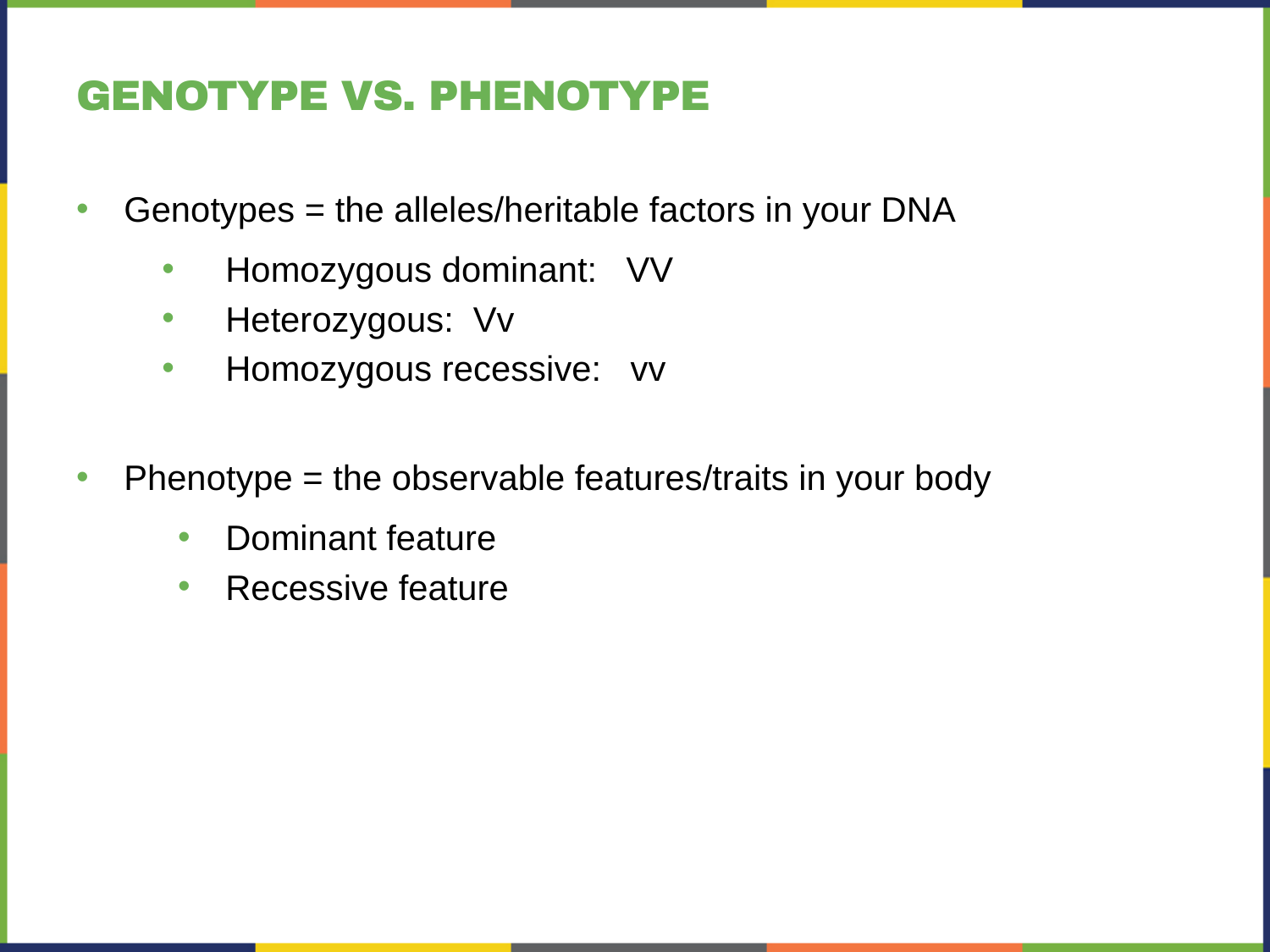

# Genotype vs. phenotype
Genotypes = the alleles/heritable factors in your DNA
Homozygous dominant:   VV
Heterozygous:  Vv
Homozygous recessive:   vv

Phenotype = the observable features/traits in your body
Dominant feature
Recessive feature